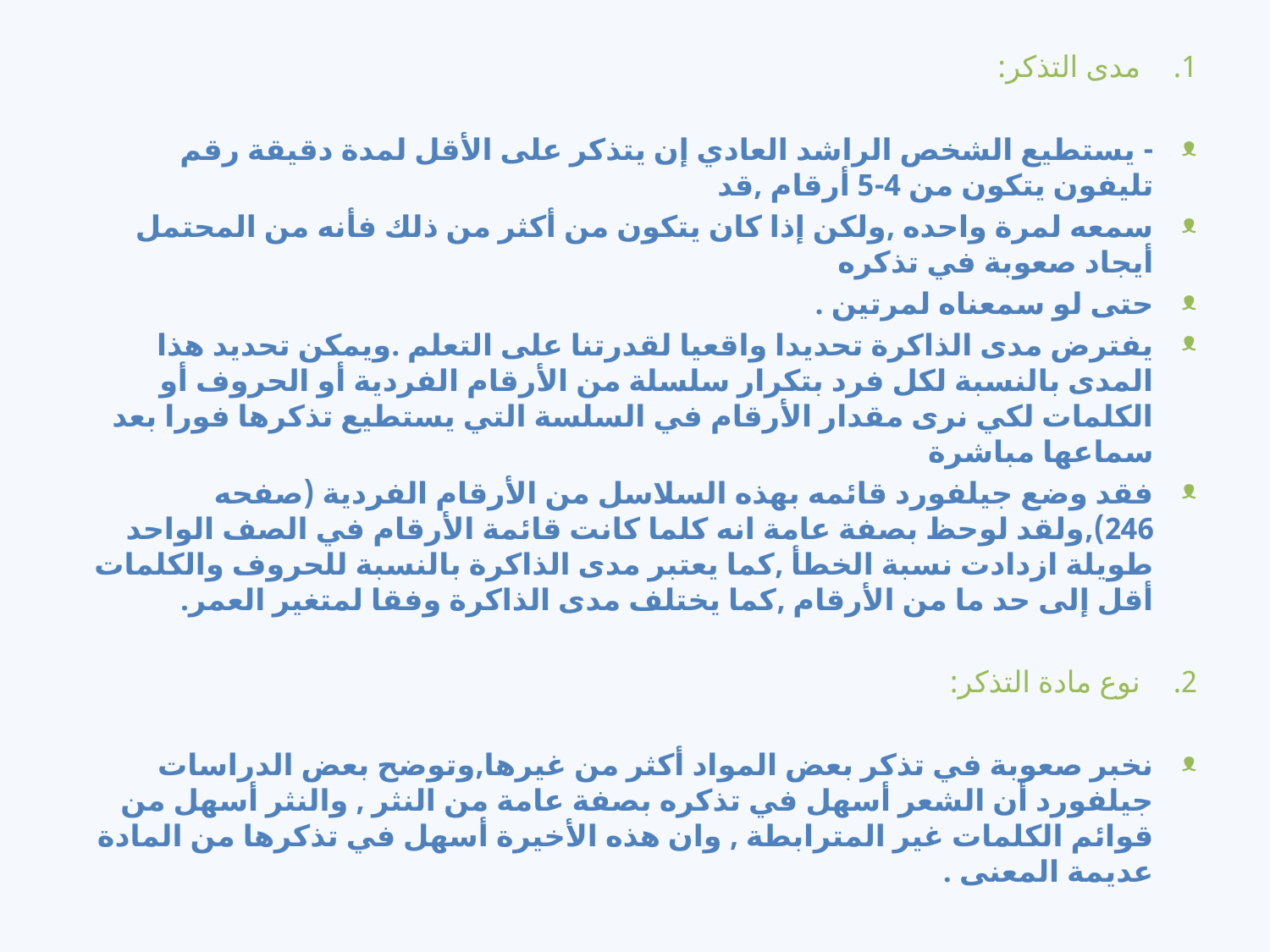

مدى التذكر:

- يستطيع الشخص الراشد العادي إن يتذكر على الأقل لمدة دقيقة رقم تليفون يتكون من 4-5 أرقام ,قد
سمعه لمرة واحده ,ولكن إذا كان يتكون من أكثر من ذلك فأنه من المحتمل أيجاد صعوبة في تذكره
حتى لو سمعناه لمرتين .
يفترض مدى الذاكرة تحديدا واقعيا لقدرتنا على التعلم .ويمكن تحديد هذا المدى بالنسبة لكل فرد بتكرار سلسلة من الأرقام الفردية أو الحروف أو الكلمات لكي نرى مقدار الأرقام في السلسة التي يستطيع تذكرها فورا بعد سماعها مباشرة
فقد وضع جيلفورد قائمه بهذه السلاسل من الأرقام الفردية (صفحه 246),ولقد لوحظ بصفة عامة انه كلما كانت قائمة الأرقام في الصف الواحد طويلة ازدادت نسبة الخطأ ,كما يعتبر مدى الذاكرة بالنسبة للحروف والكلمات أقل إلى حد ما من الأرقام ,كما يختلف مدى الذاكرة وفقا لمتغير العمر.

نوع مادة التذكر:

نخبر صعوبة في تذكر بعض المواد أكثر من غيرها,وتوضح بعض الدراسات جيلفورد أن الشعر أسهل في تذكره بصفة عامة من النثر , والنثر أسهل من قوائم الكلمات غير المترابطة , وان هذه الأخيرة أسهل في تذكرها من المادة عديمة المعنى .